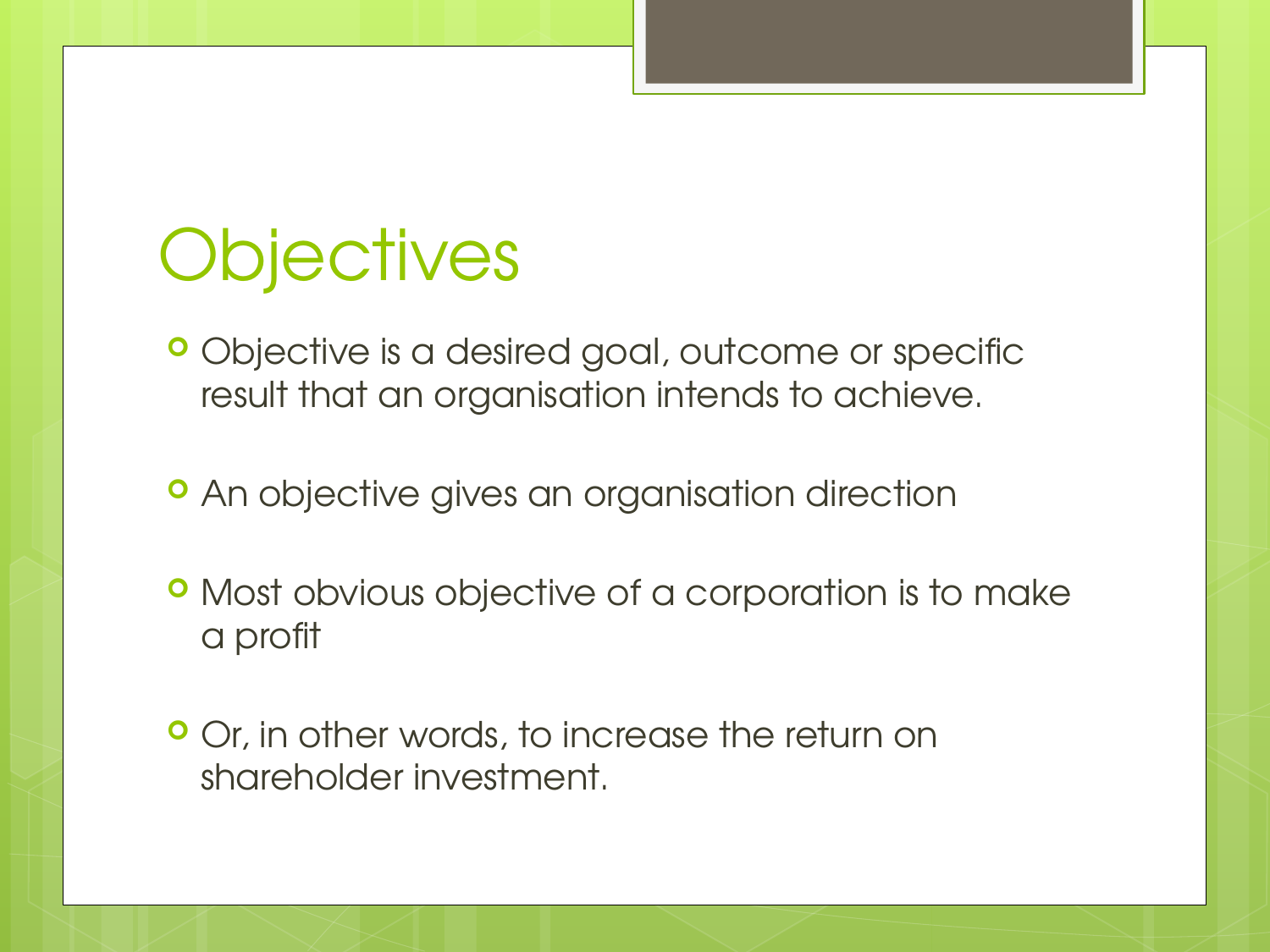

# Objectives
Objective is a desired goal, outcome or specific result that an organisation intends to achieve.

An objective gives an organisation direction

Most obvious objective of a corporation is to make a profit

Or, in other words, to increase the return on shareholder investment.